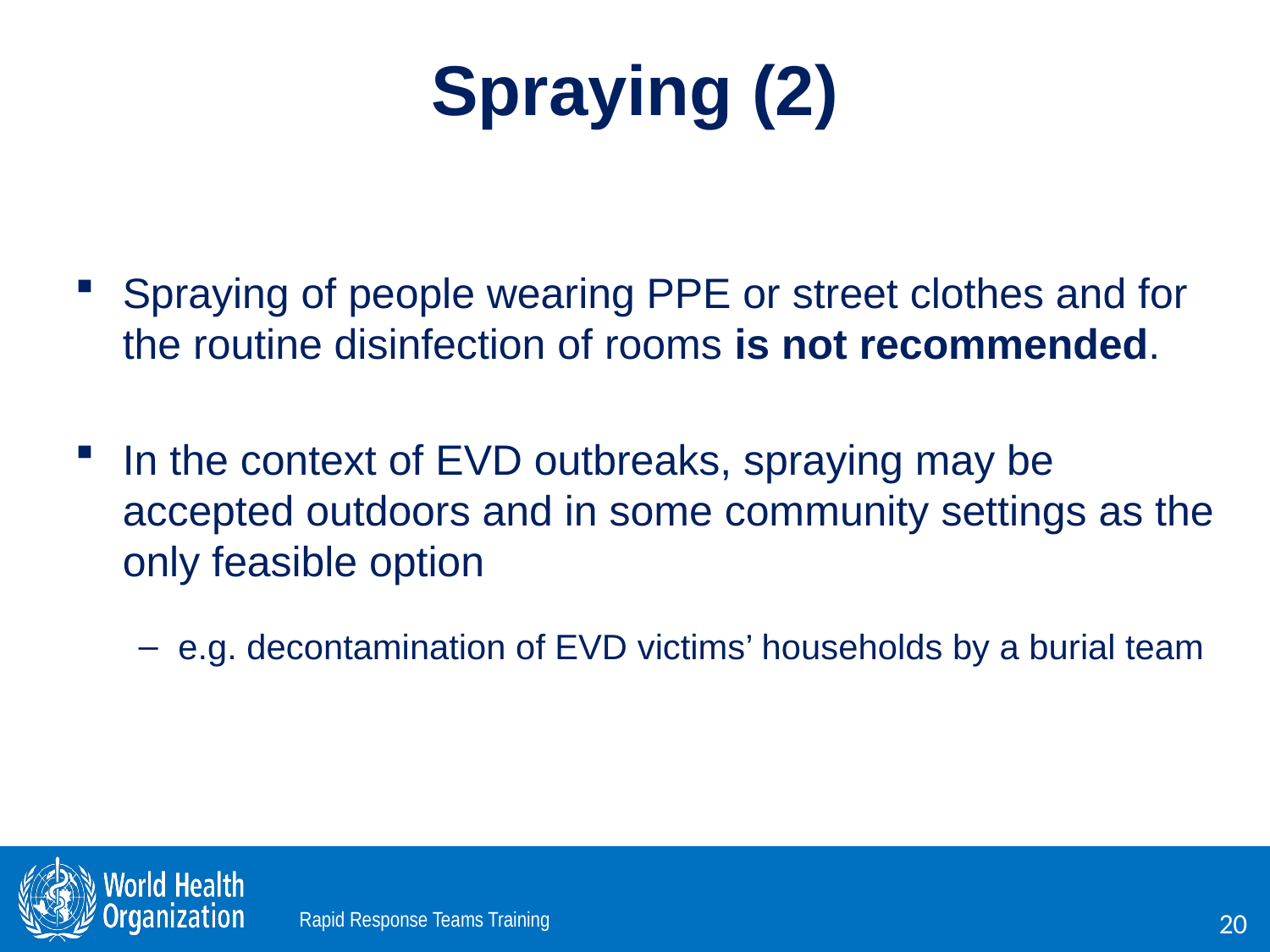

Spraying (2)
Spraying of people wearing PPE or street clothes and for the routine disinfection of rooms is not recommended.

In the context of EVD outbreaks, spraying may be accepted outdoors and in some community settings as the only feasible option

e.g. decontamination of EVD victims’ households by a burial team